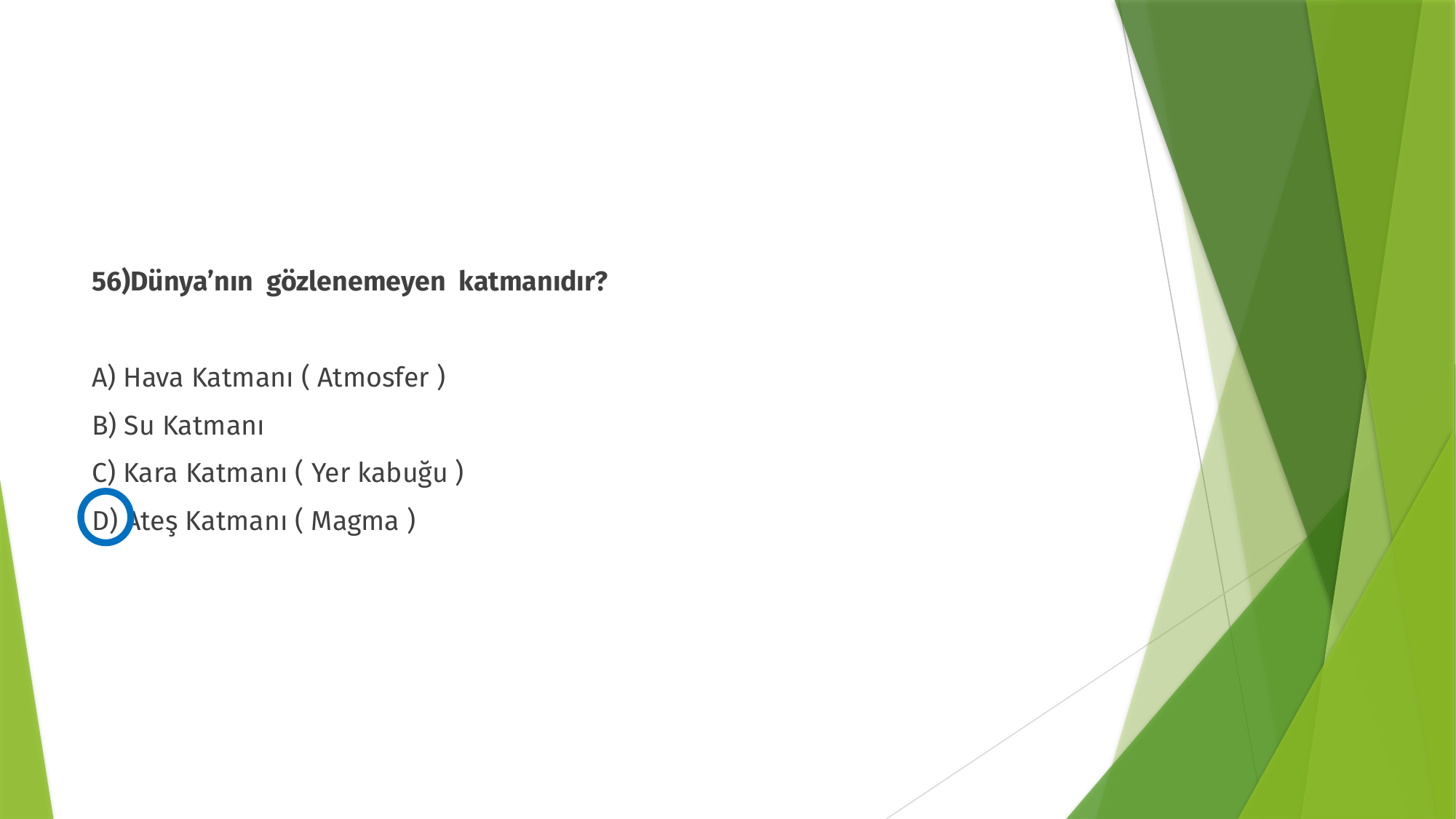

#
56)Dünya’nın  gözlenemeyen  katmanıdır?

A) Hava Katmanı ( Atmosfer )
B) Su Katmanı
C) Kara Katmanı ( Yer kabuğu )
D) Ateş Katmanı ( Magma )